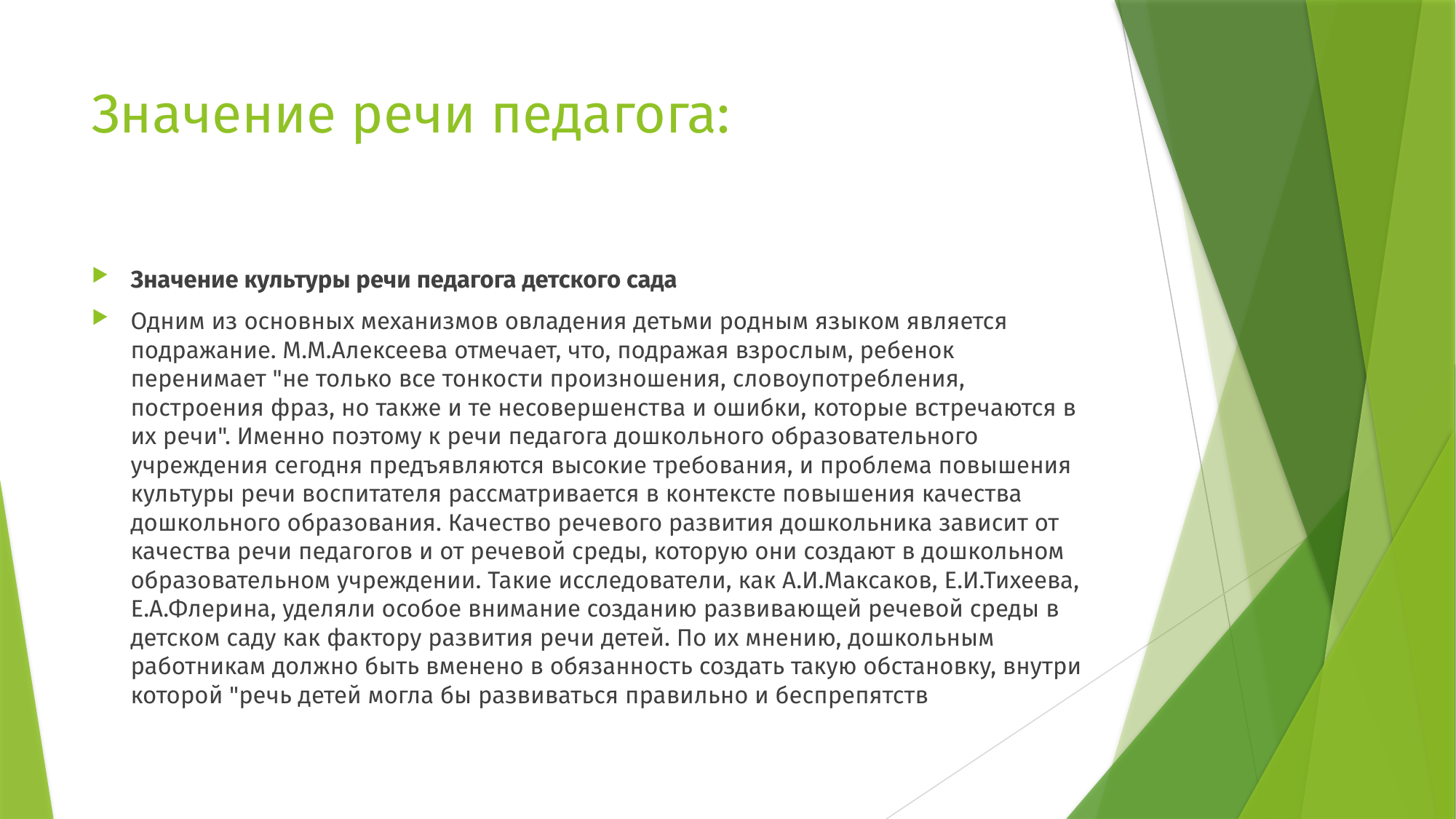

# Значение речи педагога:
Значение культуры речи педагога детского сада
Одним из основных механизмов овладения детьми родным языком является подражание. М.М.Алексеева отмечает, что, подражая взрослым, ребенок перенимает "не только все тонкости произношения, словоупотребления, построения фраз, но также и те несовершенства и ошибки, которые встречаются в их речи". Именно поэтому к речи педагога дошкольного образовательного учреждения сегодня предъявляются высокие требования, и проблема повышения культуры речи воспитателя рассматривается в контексте повышения качества дошкольного образования. Качество речевого развития дошкольника зависит от качества речи педагогов и от речевой среды, которую они создают в дошкольном образовательном учреждении. Такие исследователи, как А.И.Максаков, Е.И.Тихеева, Е.А.Флерина, уделяли особое внимание созданию развивающей речевой среды в детском саду как фактору развития речи детей. По их мнению, дошкольным работникам должно быть вменено в обязанность создать такую обстановку, внутри которой "речь детей могла бы развиваться правильно и беспрепятств